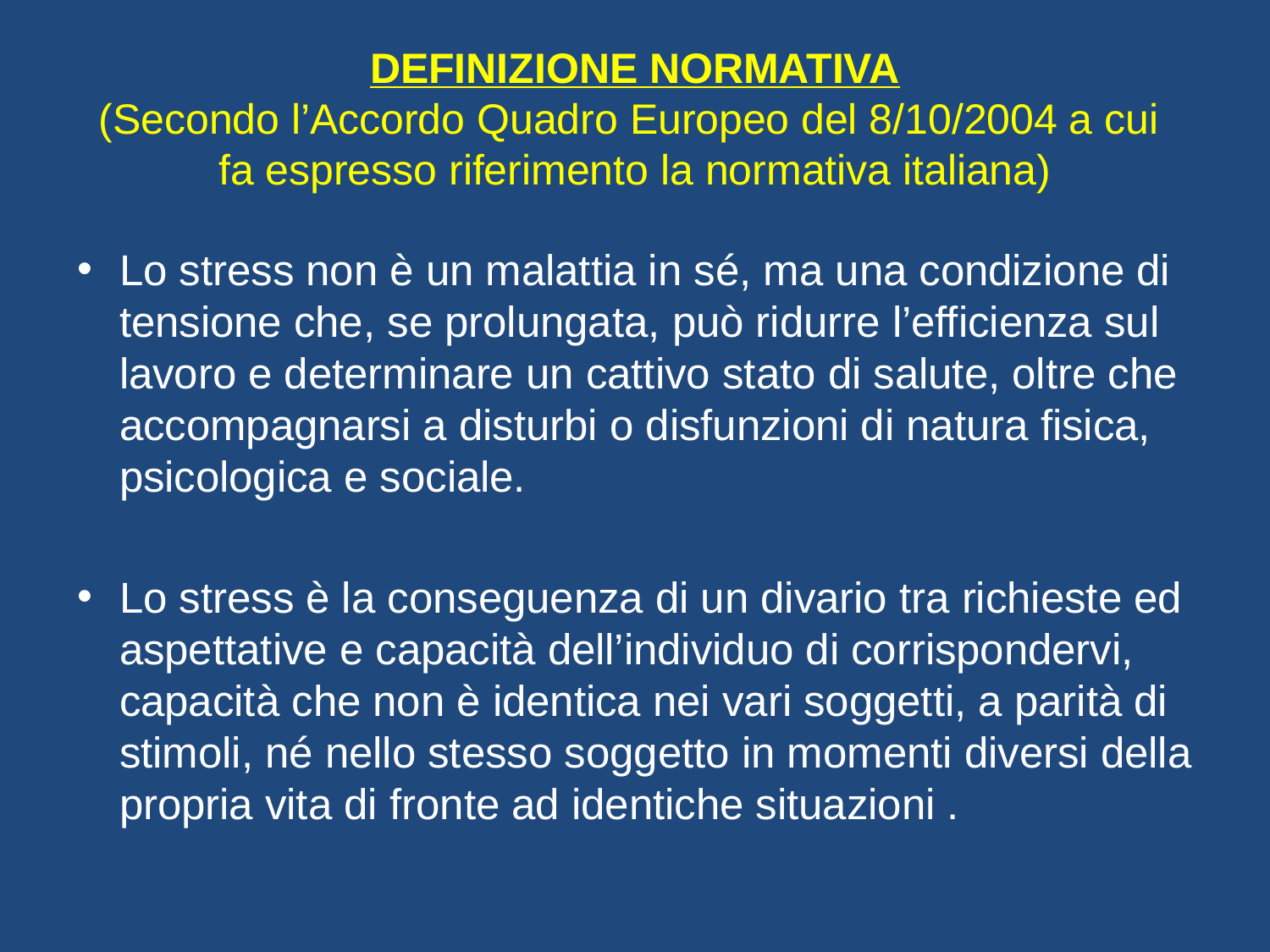

# DEFINIZIONE NORMATIVA (Secondo l’Accordo Quadro Europeo del 8/10/2004 a cui  fa espresso riferimento la normativa italiana)
Lo stress non è un malattia in sé, ma una condizione di tensione che, se prolungata, può ridurre l’efficienza sul lavoro e determinare un cattivo stato di salute, oltre che accompagnarsi a disturbi o disfunzioni di natura fisica, psicologica e sociale.

Lo stress è la conseguenza di un divario tra richieste ed aspettative e capacità dell’individuo di corrispondervi, capacità che non è identica nei vari soggetti, a parità di stimoli, né nello stesso soggetto in momenti diversi della propria vita di fronte ad identiche situazioni .